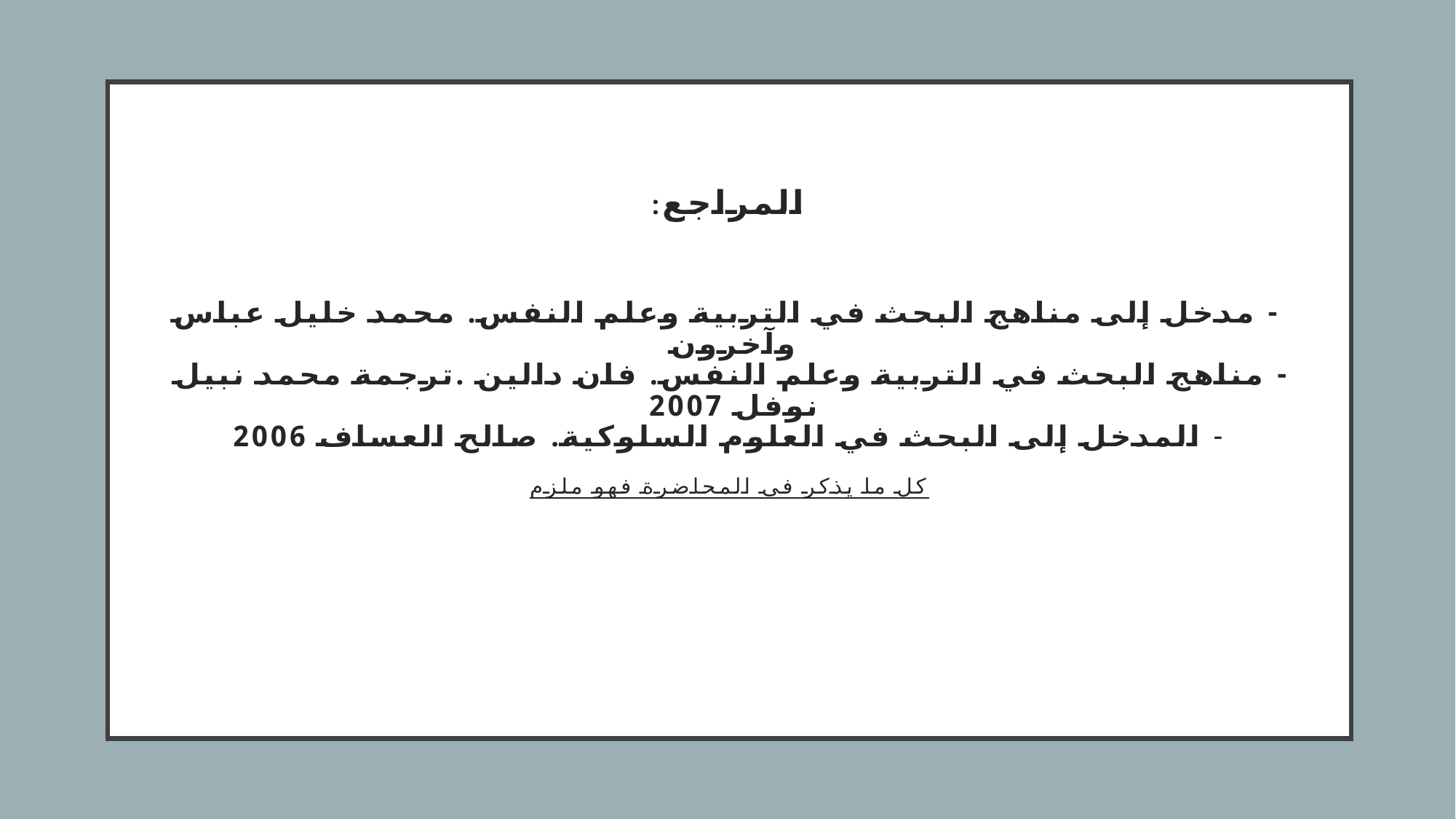

# المراجع: - مدخل إلى مناهج البحث في التربية وعلم النفس. محمد خليل عباس وآخرون - مناهج البحث في التربية وعلم النفس. فان دالين .ترجمة محمد نبيل نوفل 2007 - المدخل إلى البحث في العلوم السلوكية. صالح العساف 2006 كل ما يذكر في المحاضرة فهو ملزم